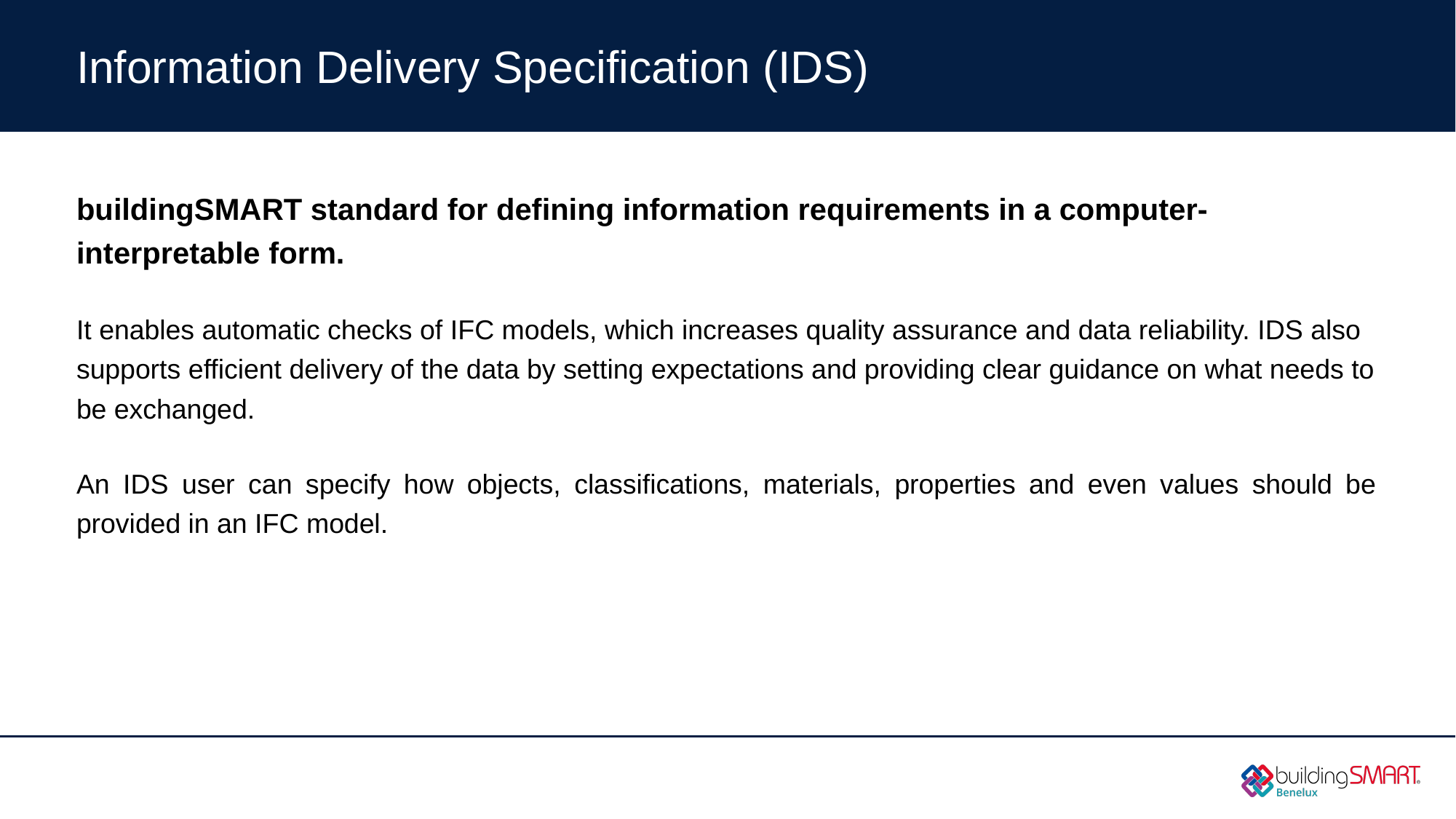

# Information Delivery Specification (IDS)
buildingSMART standard for defining information requirements in a computer-interpretable form.
It enables automatic checks of IFC models, which increases quality assurance and data reliability. IDS also supports efficient delivery of the data by setting expectations and providing clear guidance on what needs to be exchanged.
An IDS user can specify how objects, classifications, materials, properties and even values should be provided in an IFC model.